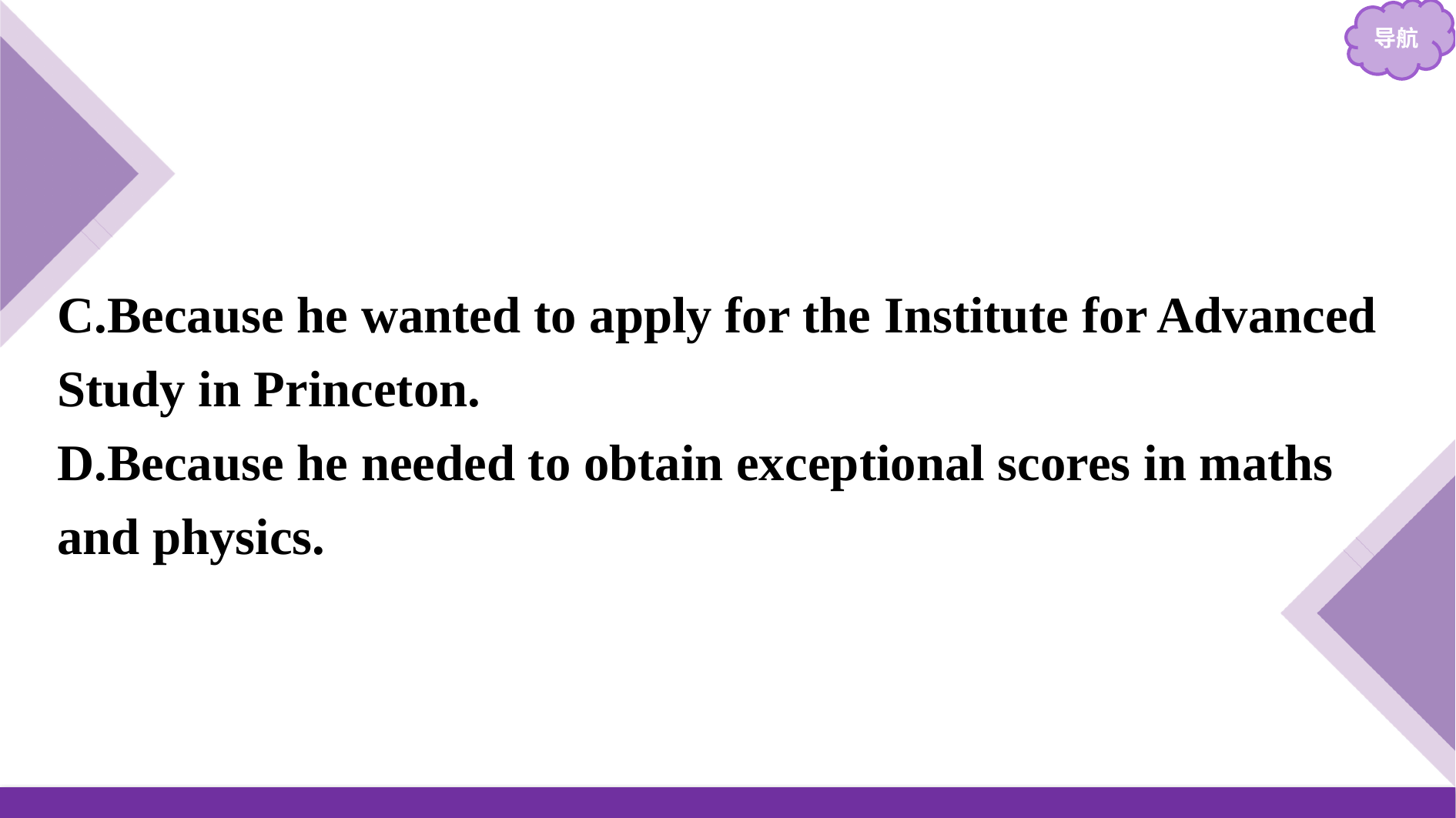

C.Because he wanted to apply for the Institute for Advanced Study in Princeton.
D.Because he needed to obtain exceptional scores in maths and physics.